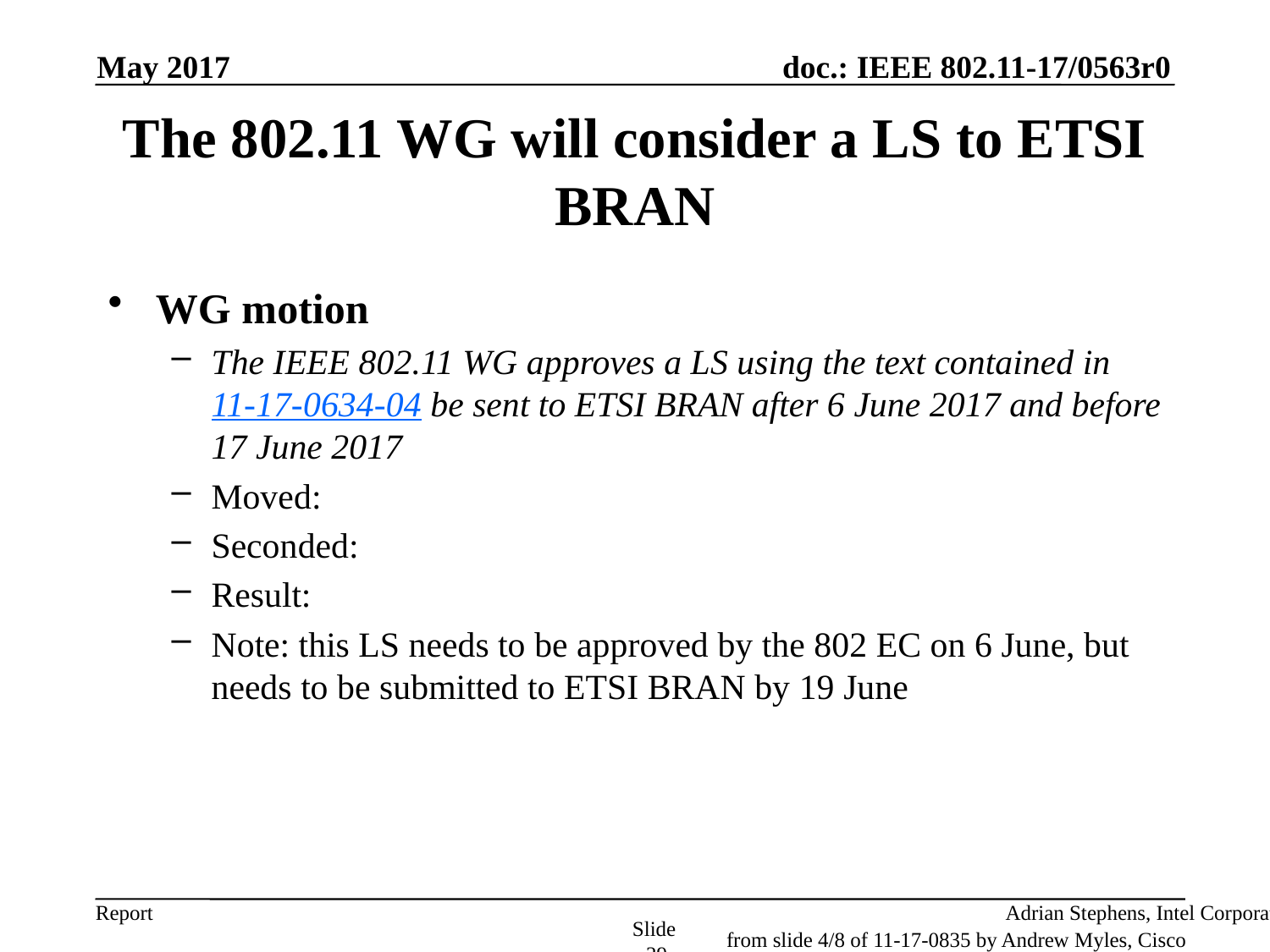

May 2017
# The 802.11 WG will consider a LS to ETSI BRAN
WG motion
The IEEE 802.11 WG approves a LS using the text contained in 11-17-0634-04 be sent to ETSI BRAN after 6 June 2017 and before 17 June 2017
Moved:
Seconded:
Result:
Note: this LS needs to be approved by the 802 EC on 6 June, but needs to be submitted to ETSI BRAN by 19 June
Adrian Stephens, Intel Corporation
Slide 29
from slide 4/8 of 11-17-0835 by Andrew Myles, Cisco